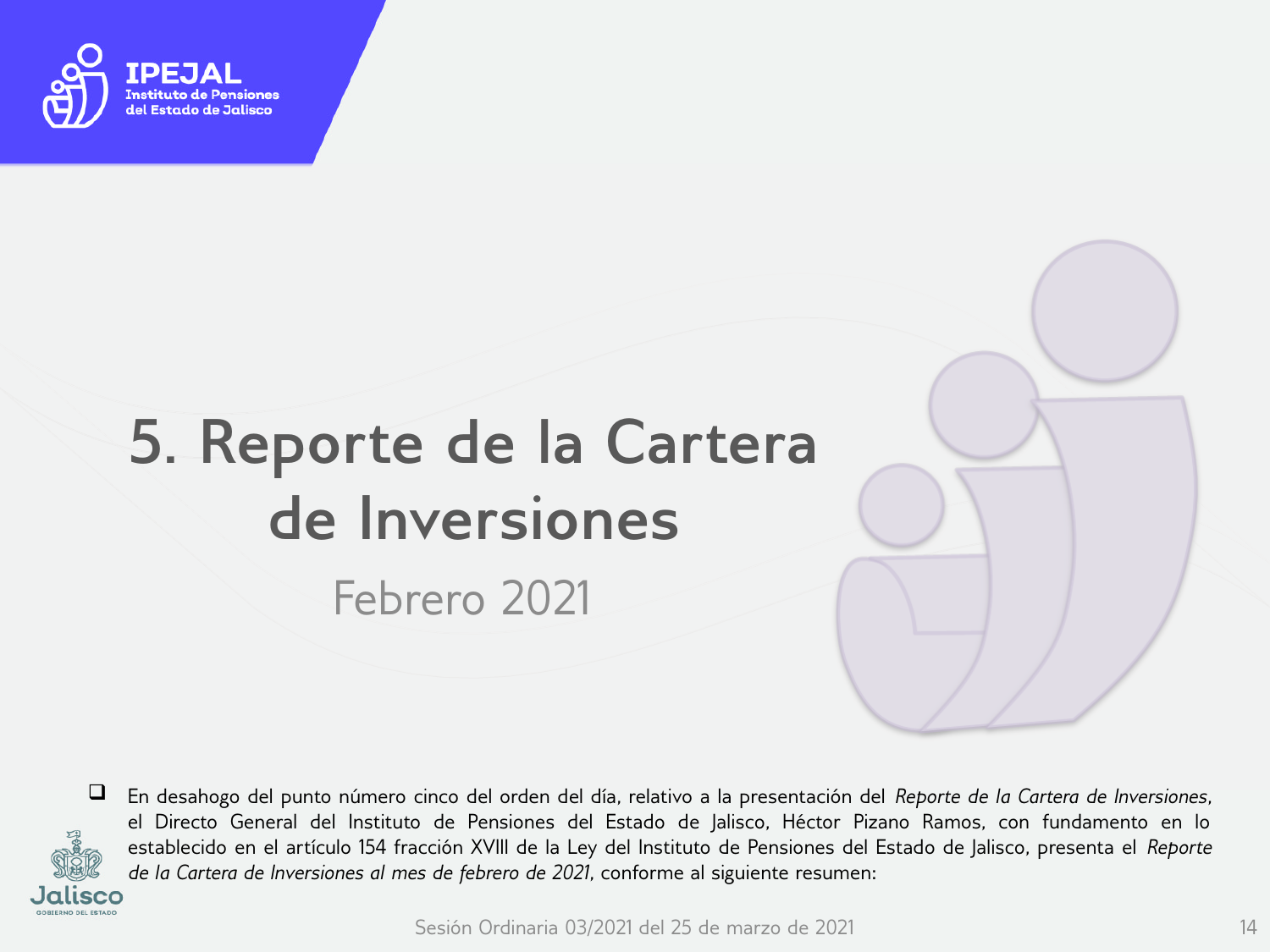

# 5. Reporte de la Cartera de Inversiones
Febrero 2021
En desahogo del punto número cinco del orden del día, relativo a la presentación del Reporte de la Cartera de Inversiones, el Directo General del Instituto de Pensiones del Estado de Jalisco, Héctor Pizano Ramos, con fundamento en lo establecido en el artículo 154 fracción XVIII de la Ley del Instituto de Pensiones del Estado de Jalisco, presenta el Reporte de la Cartera de Inversiones al mes de febrero de 2021, conforme al siguiente resumen:
14
Sesión Ordinaria 03/2021 del 25 de marzo de 2021